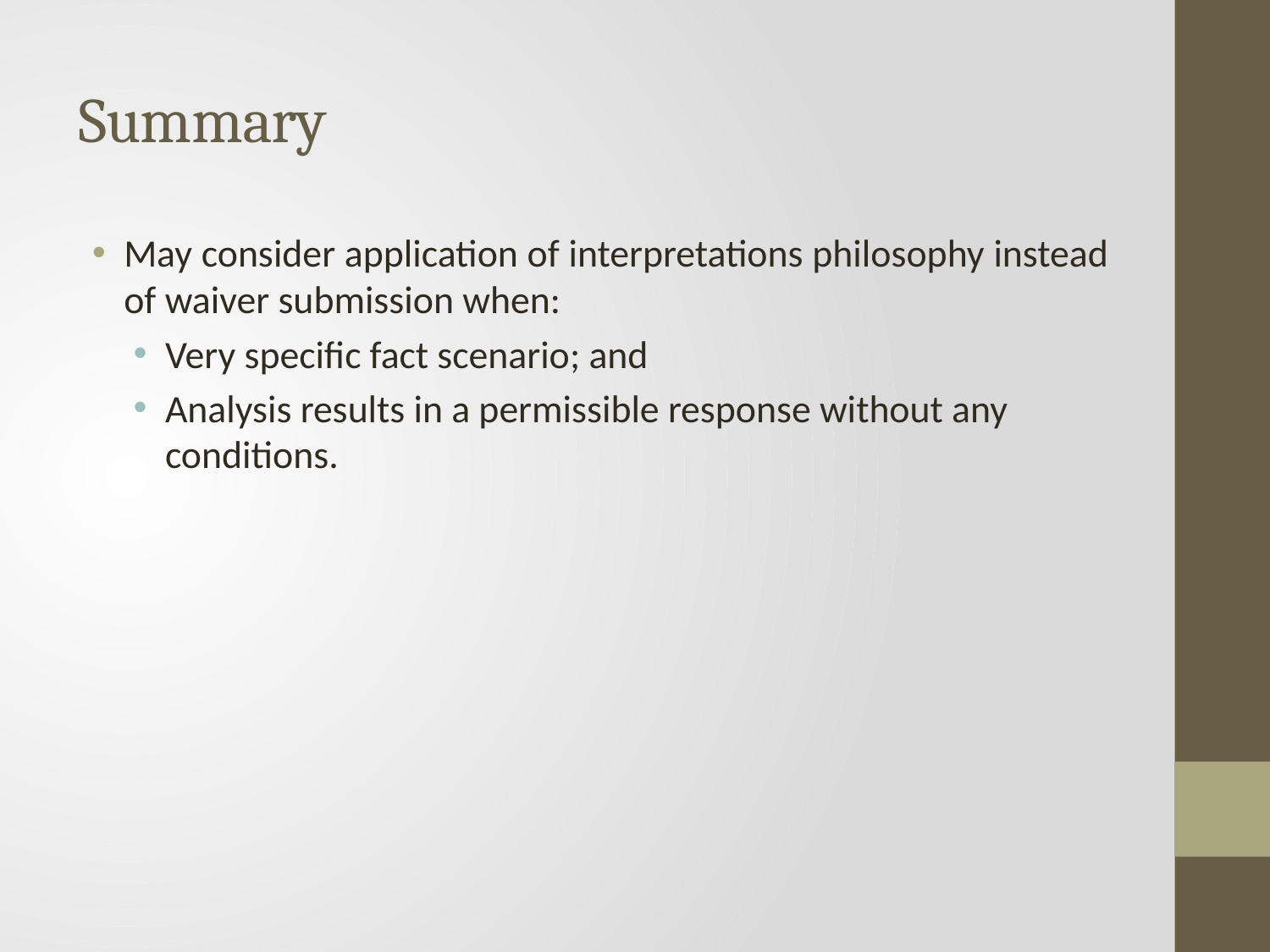

# Summary
May consider application of interpretations philosophy instead of waiver submission when:
Very specific fact scenario; and
Analysis results in a permissible response without any conditions.